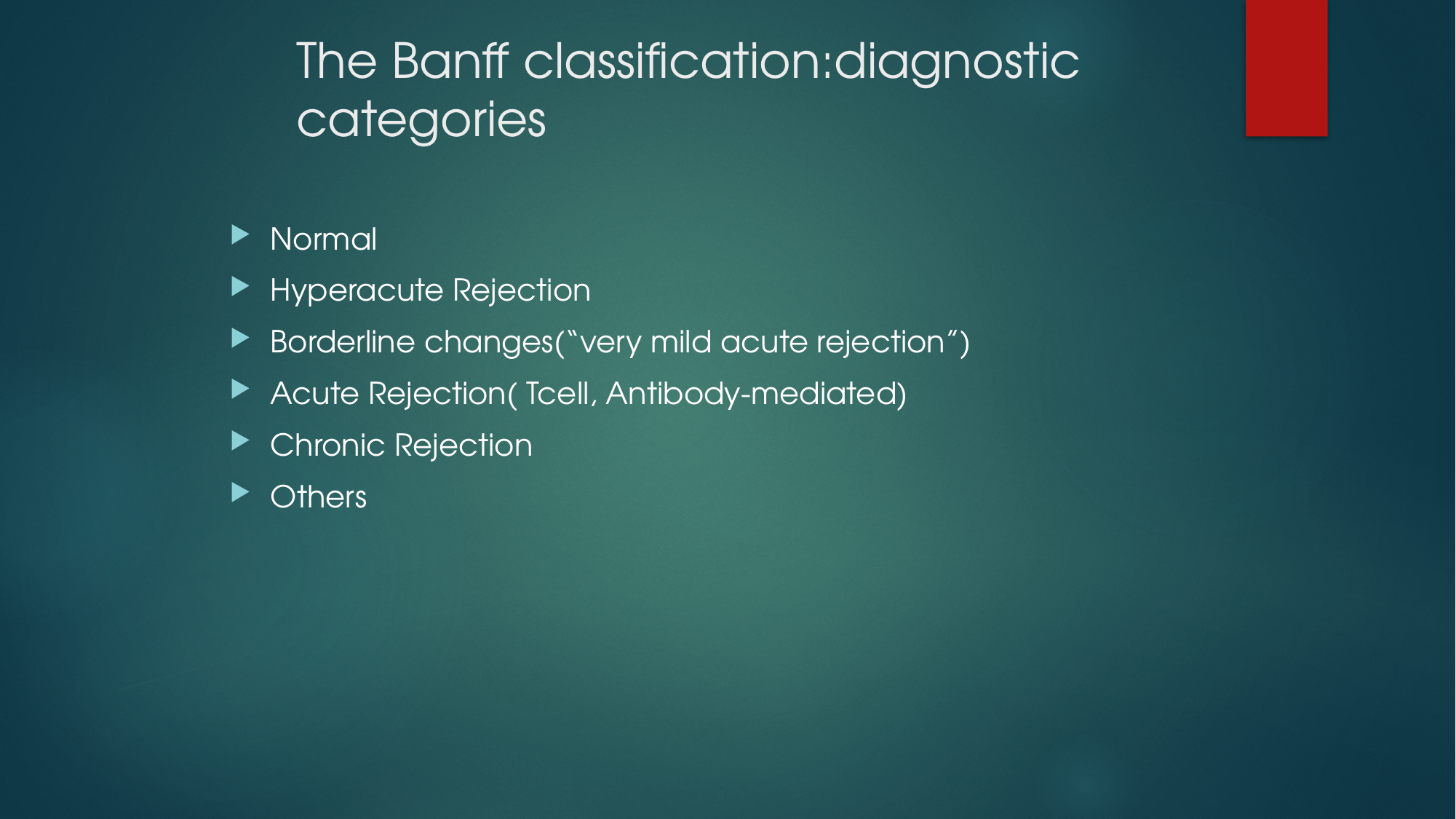

# The Banff classification:diagnostic categories
Normal
Hyperacute Rejection
Borderline changes(“very mild acute rejection”)
Acute Rejection( Tcell, Antibody-mediated)
Chronic Rejection
Others